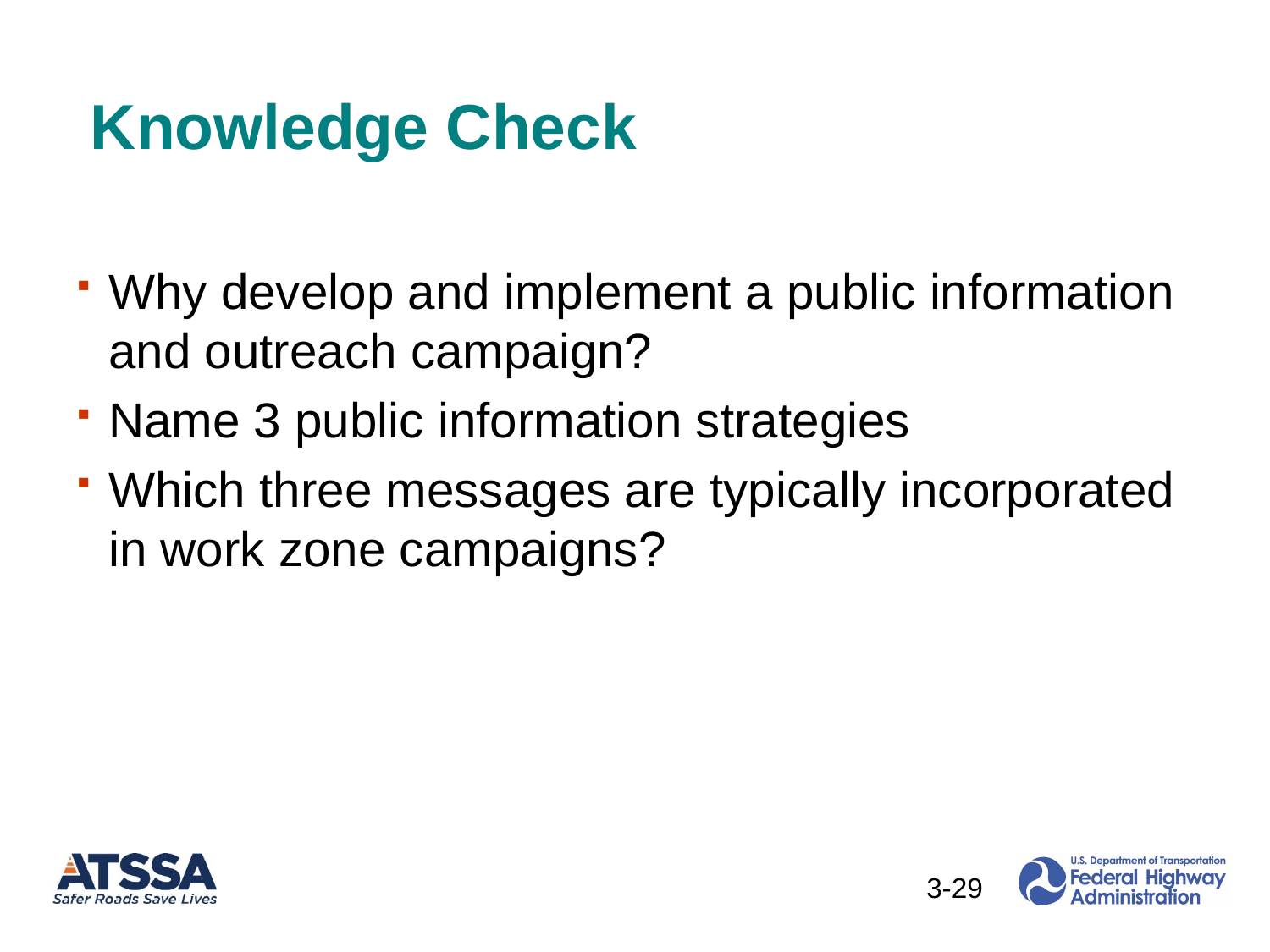

# Knowledge Check
Why develop and implement a public information and outreach campaign?
Name 3 public information strategies
Which three messages are typically incorporated in work zone campaigns?